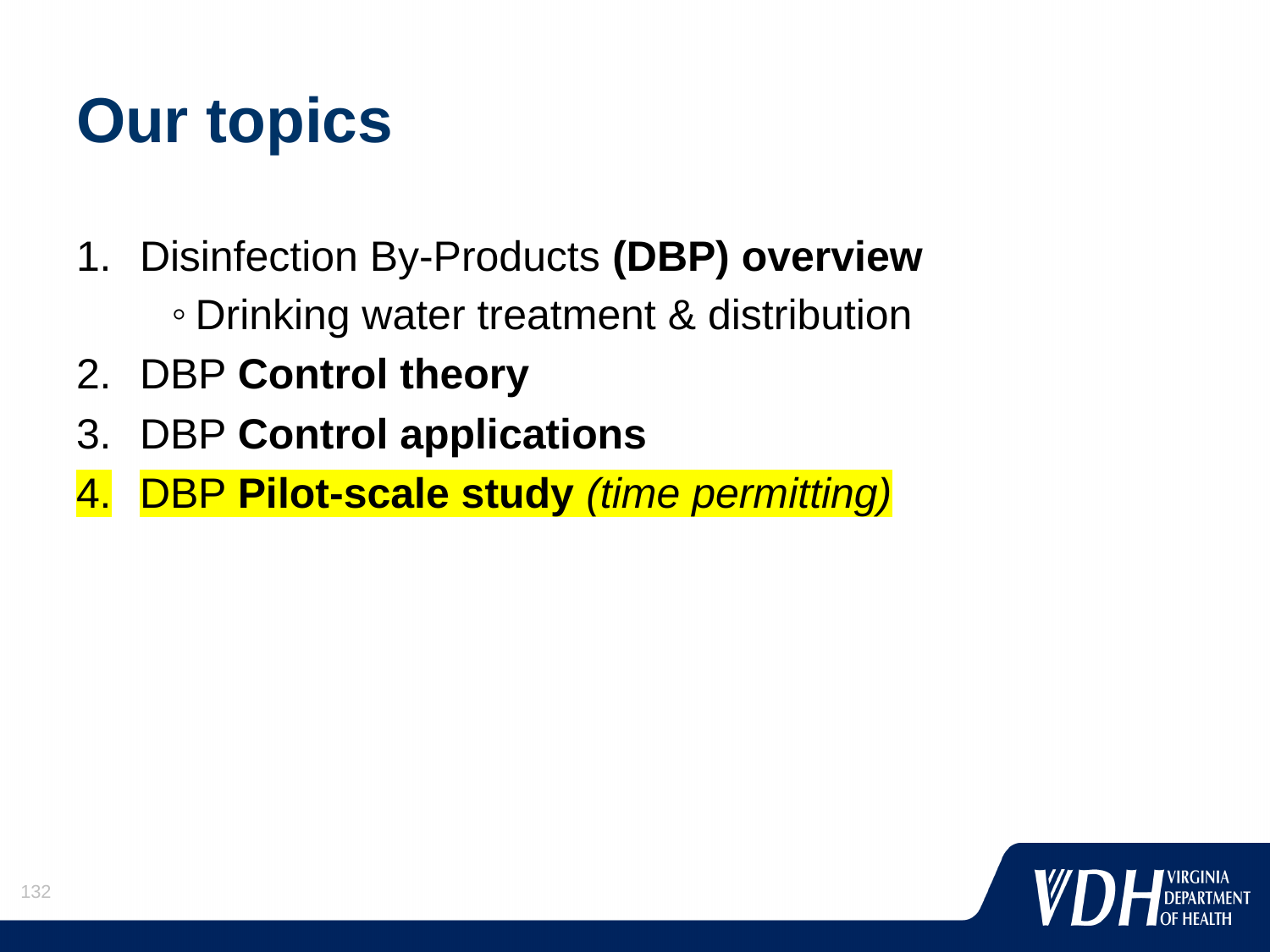

# Our topics
Disinfection By-Products (DBP) overview
Drinking water treatment & distribution
DBP Control theory
DBP Control applications
DBP Pilot-scale study (time permitting)

132